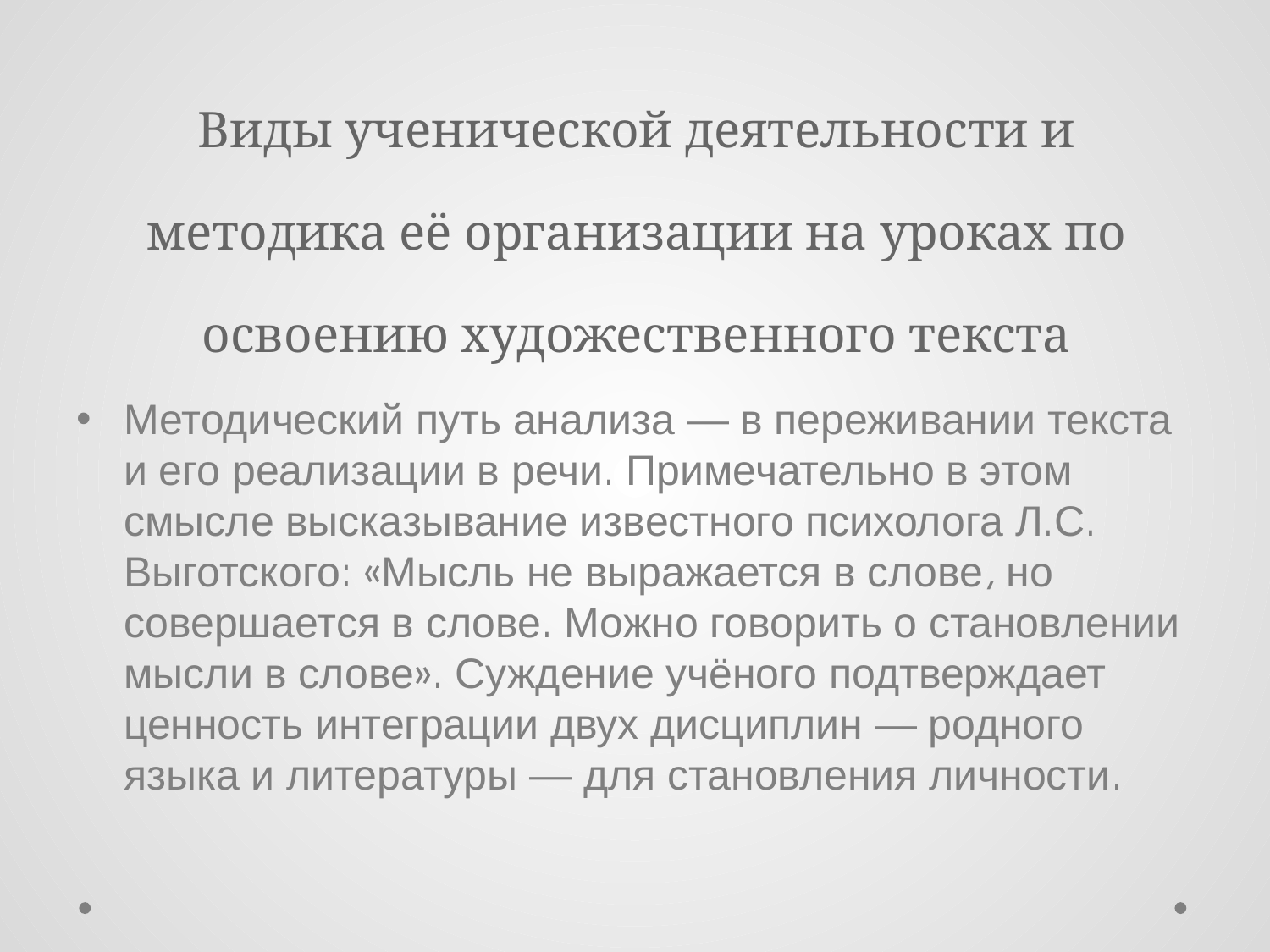

# Виды ученической деятельности и методика её организации на уроках по освоению художественного текста
Методический путь анализа — в переживании текста и его реализации в речи. Примечательно в этом смысле высказывание известного психолога Л.С. Выготского: «Мысль не выражается в слове, но совершается в слове. Можно говорить о становлении мысли в слове». Суждение учёного подтверждает ценность интеграции двух дисциплин — родного языка и литературы — для становления личности.